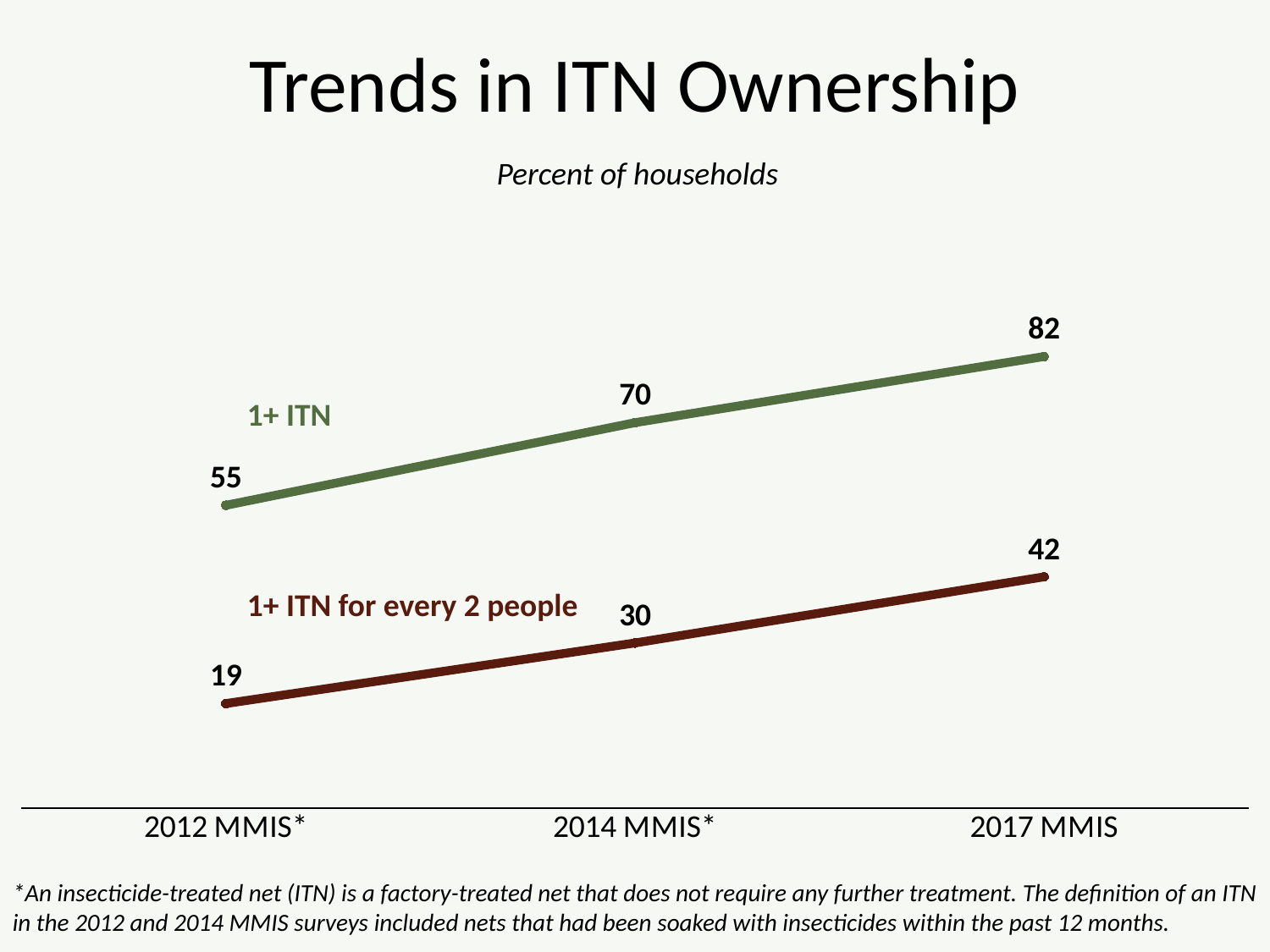

# Trends in ITN Ownership
Percent of households

### Chart

| Category | 1+ ITN | 1+ IT for every 2 people |
|---|---|---|
| 2012 MMIS* | 55.0 | 19.0 |
| 2014 MMIS* | 70.0 | 30.0 |
| 2017 MMIS | 82.0 | 42.0 |
1+ ITN
1+ ITN for every 2 people
*An insecticide-treated net (ITN) is a factory-treated net that does not require any further treatment. The definition of an ITN in the 2012 and 2014 MMIS surveys included nets that had been soaked with insecticides within the past 12 months.